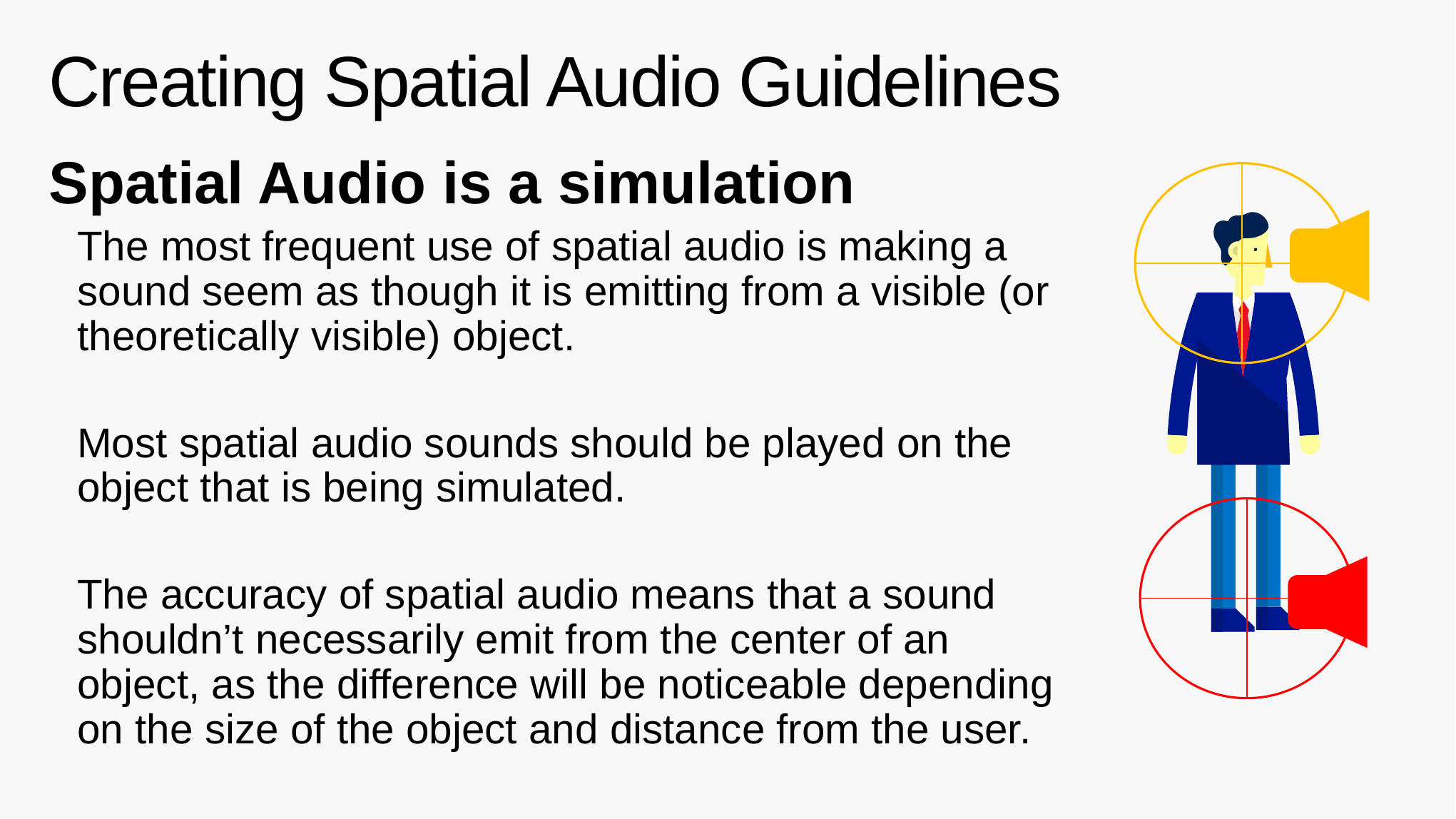

# Creating Spatial Audio Guidelines
Spatial Audio is a simulation
The most frequent use of spatial audio is making a sound seem as though it is emitting from a visible (or theoretically visible) object.

Most spatial audio sounds should be played on the object that is being simulated.

The accuracy of spatial audio means that a sound shouldn’t necessarily emit from the center of an object, as the difference will be noticeable depending on the size of the object and distance from the user.